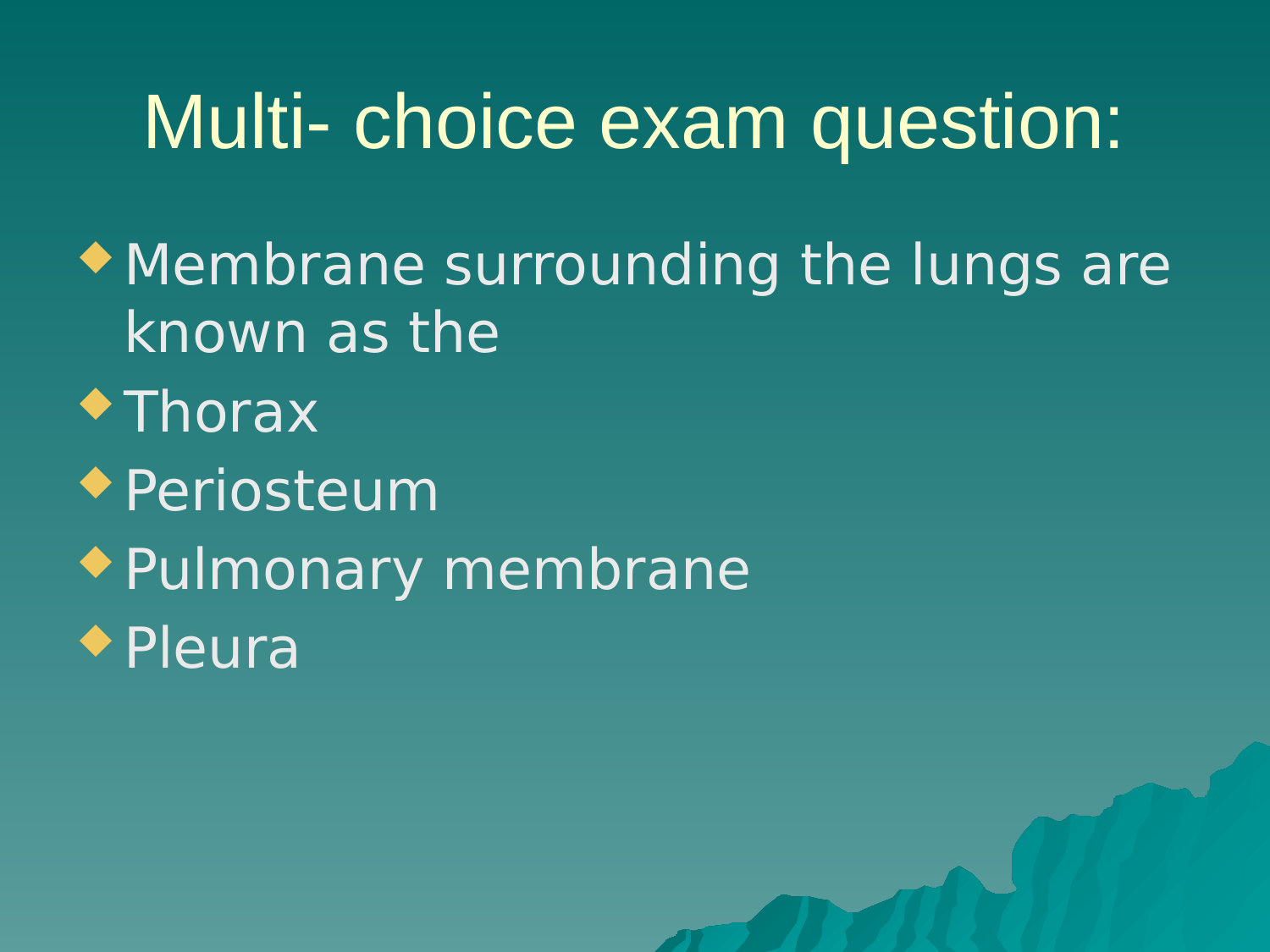

# Multi- choice exam question:
Membrane surrounding the lungs are known as the
Thorax
Periosteum
Pulmonary membrane
Pleura